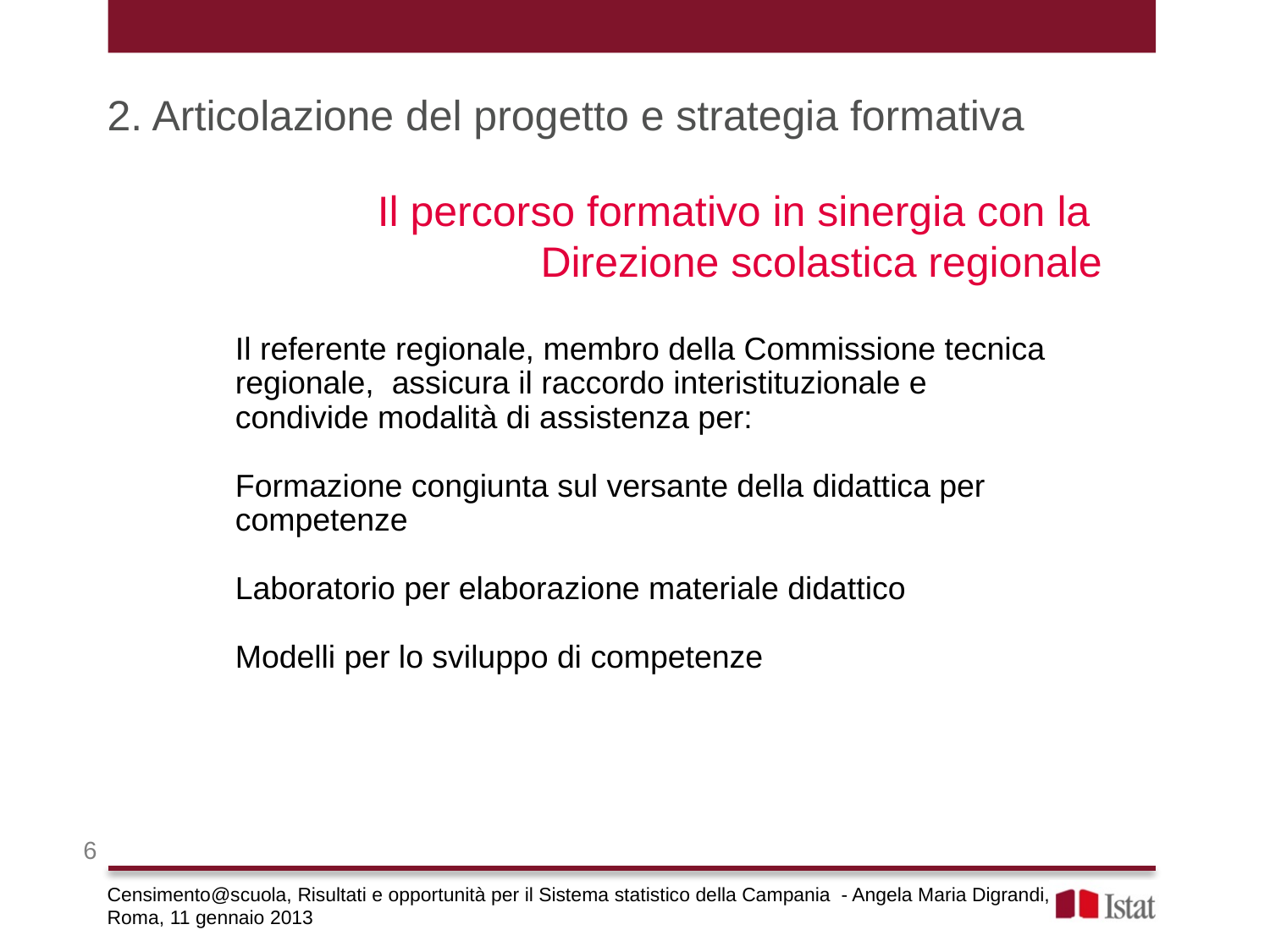

2. Articolazione del progetto e strategia formativa
Il percorso formativo in sinergia con la
Direzione scolastica regionale
Il referente regionale, membro della Commissione tecnica regionale,  assicura il raccordo interistituzionale e condivide modalità di assistenza per:

Formazione congiunta sul versante della didattica per competenze

Laboratorio per elaborazione materiale didattico

Modelli per lo sviluppo di competenze
6
Censimento@scuola, Risultati e opportunità per il Sistema statistico della Campania  - Angela Maria Digrandi, Roma, 11 gennaio 2013